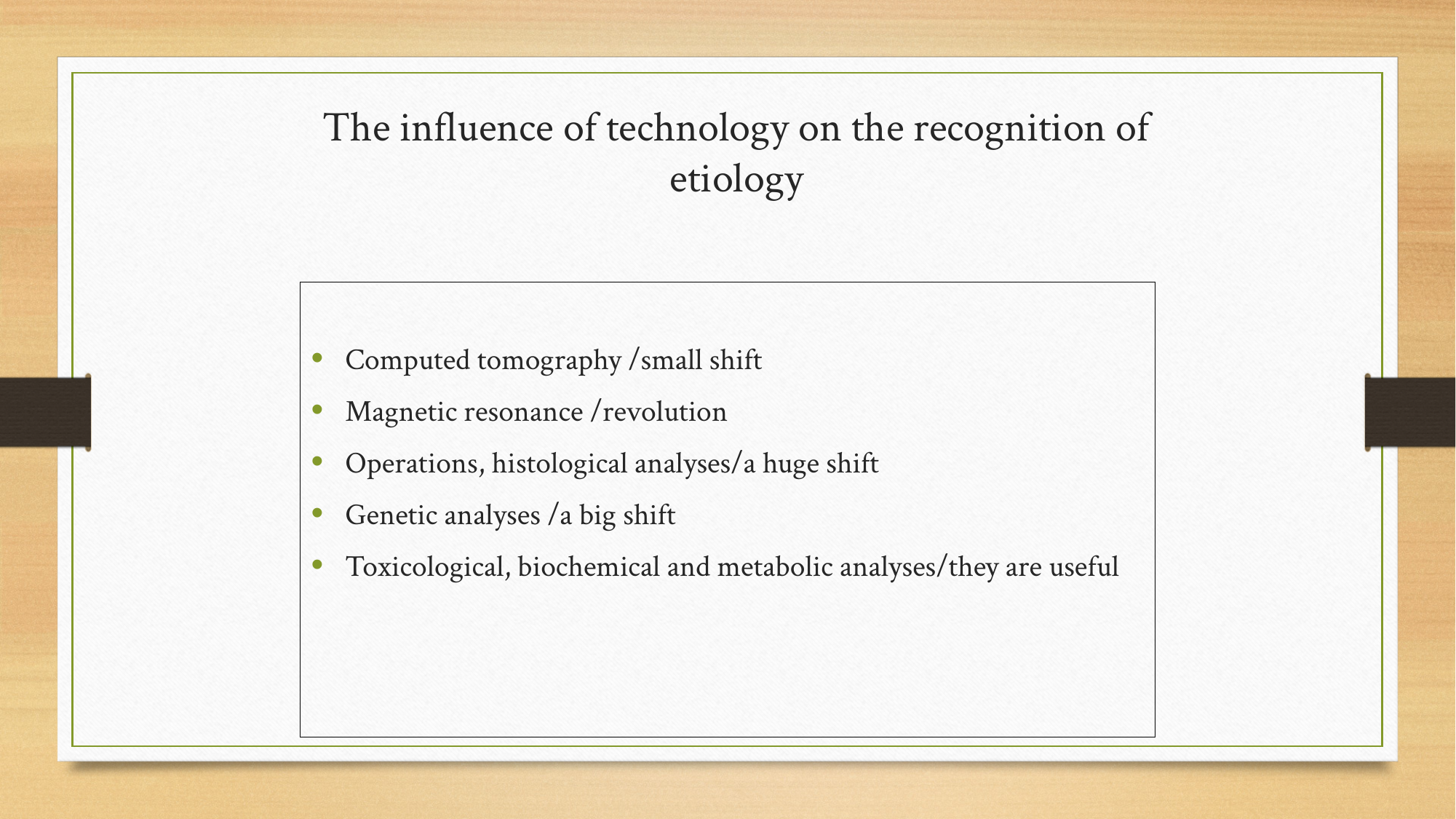

The influence of technology on the recognition of etiology

Computed tomography /small shift
Magnetic resonance /revolution
Operations, histological analyses/a huge shift
Genetic analyses /a big shift
Toxicological, biochemical and metabolic analyses/they are useful